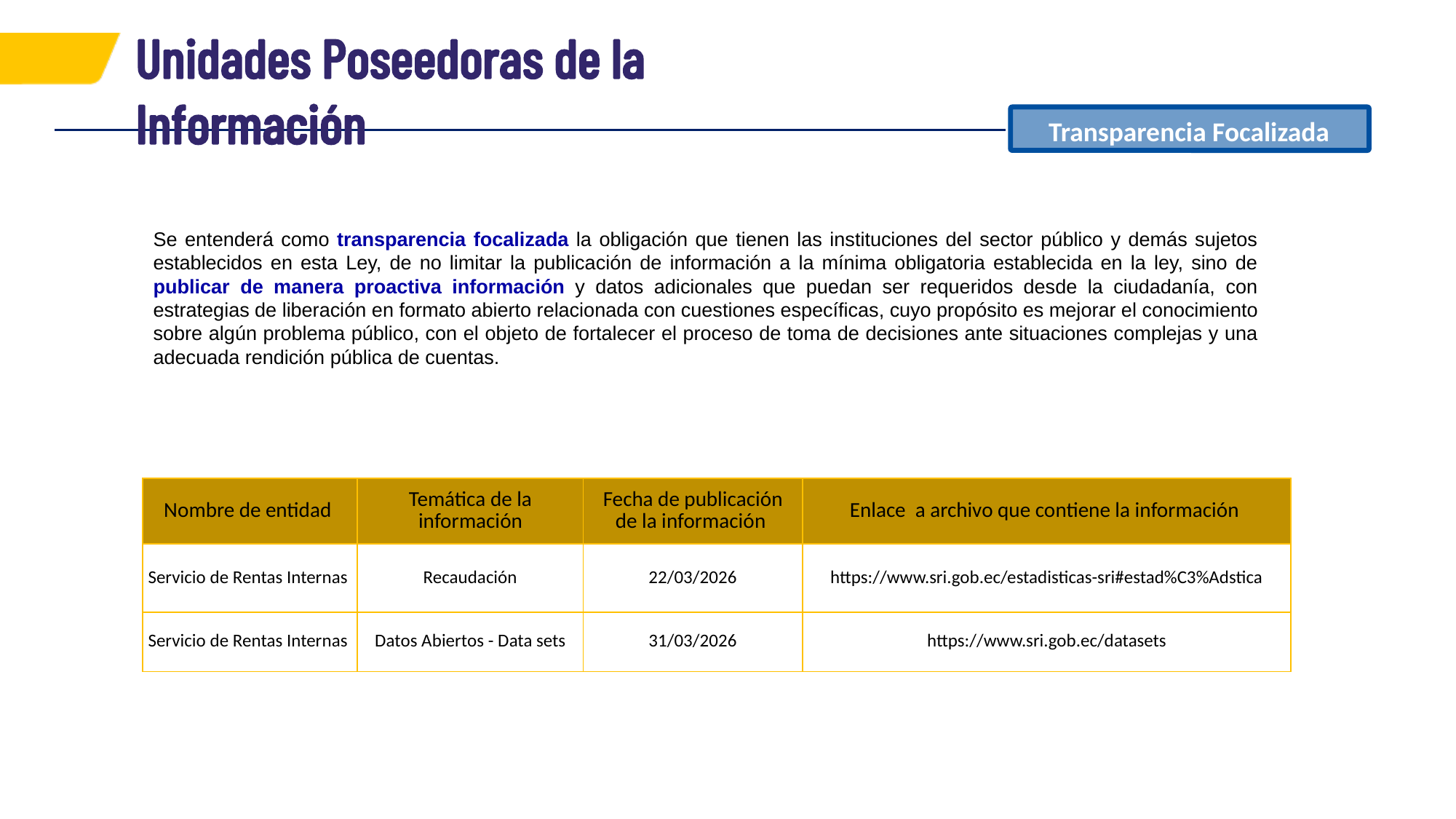

Unidades Poseedoras de la Información
Transparencia Focalizada
Se entenderá como transparencia focalizada la obligación que tienen las instituciones del sector público y demás sujetos establecidos en esta Ley, de no limitar la publicación de información a la mínima obligatoria establecida en la ley, sino de publicar de manera proactiva información y datos adicionales que puedan ser requeridos desde la ciudadanía, con estrategias de liberación en formato abierto relacionada con cuestiones específicas, cuyo propósito es mejorar el conocimiento sobre algún problema público, con el objeto de fortalecer el proceso de toma de decisiones ante situaciones complejas y una adecuada rendición pública de cuentas.
| Nombre de entidad | Temática de la información | Fecha de publicación de la información | Enlace a archivo que contiene la información |
| --- | --- | --- | --- |
| Servicio de Rentas Internas | Recaudación | 22/03/2026 | https://www.sri.gob.ec/estadisticas-sri#estad%C3%Adstica |
| Servicio de Rentas Internas | Datos Abiertos - Data sets | 31/03/2026 | https://www.sri.gob.ec/datasets |